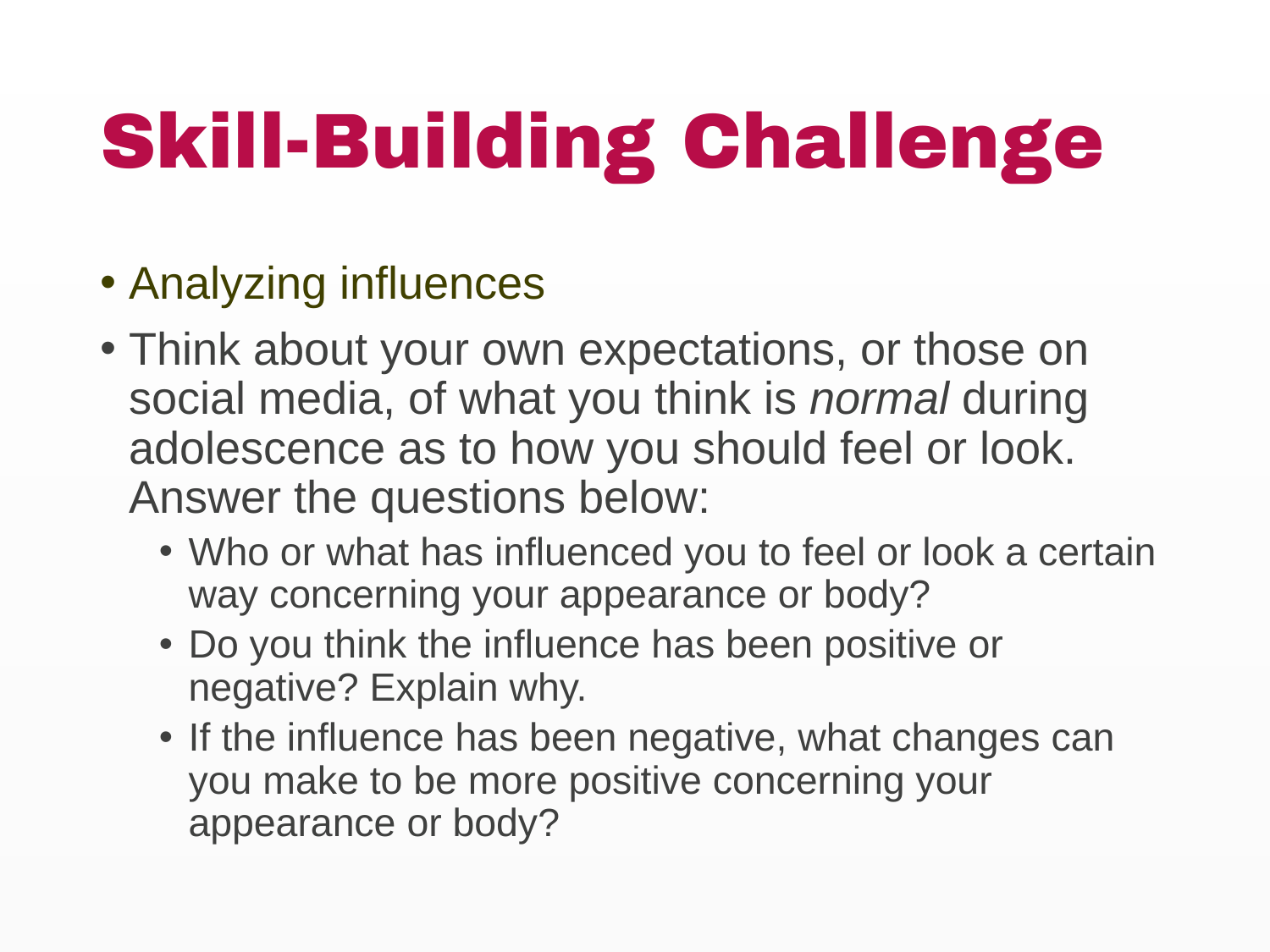

# Skill-Building Challenge
Analyzing influences
Think about your own expectations, or those on social media, of what you think is normal during adolescence as to how you should feel or look. Answer the questions below:
Who or what has influenced you to feel or look a certain way concerning your appearance or body?
Do you think the influence has been positive or negative? Explain why.
If the influence has been negative, what changes can you make to be more positive concerning your appearance or body?